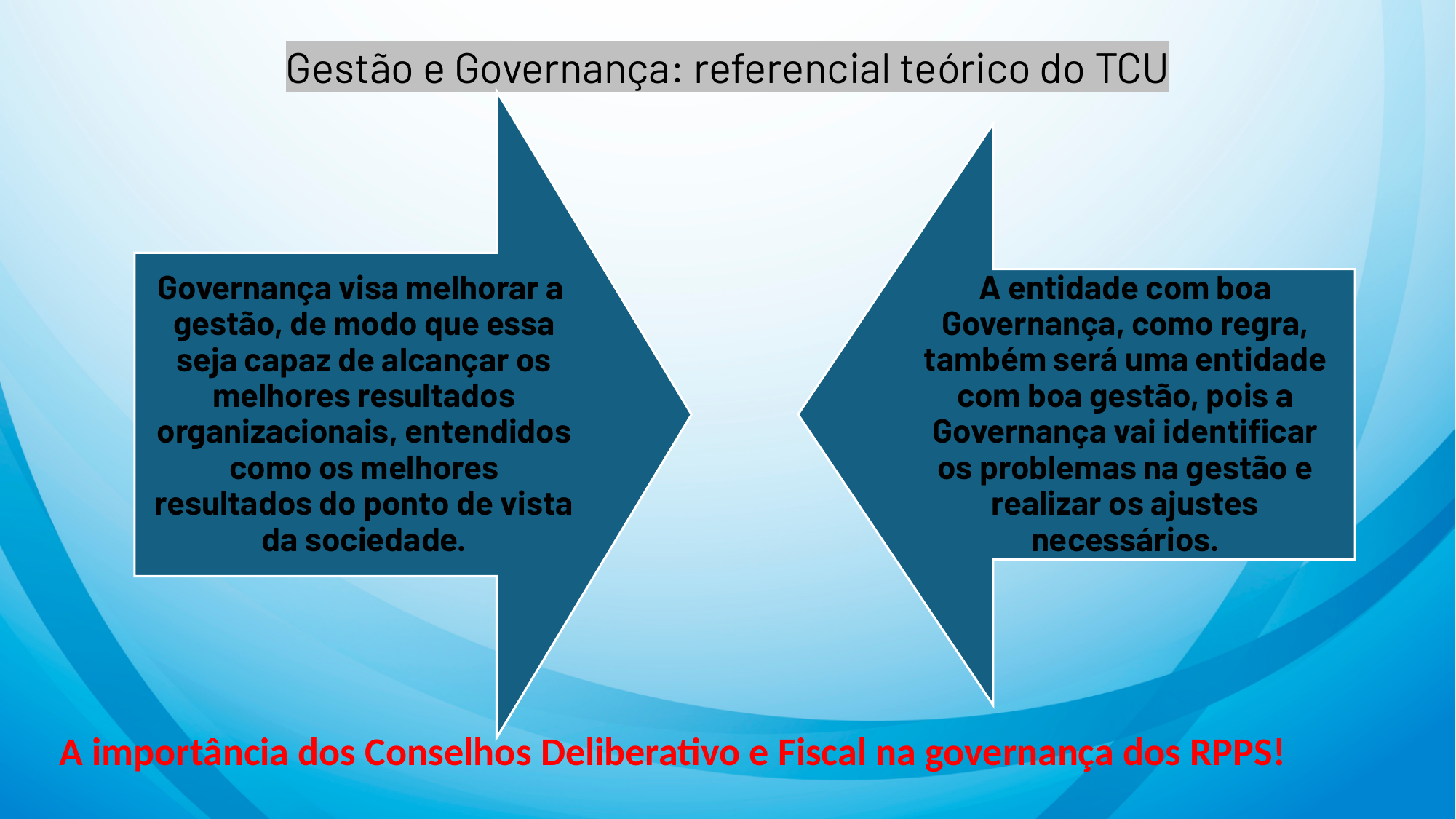

# Gestão e Governança: referencial teórico do TCU
Governança visa melhorar a  gestão, de modo que essa seja capaz de alcançar os melhores resultados organizacionais, entendidos como os melhores resultados do ponto de vista da sociedade.
A entidade com boa Governança, como regra, também será uma entidade com boa gestão, pois a Governança vai identificar os problemas na gestão e realizar os ajustes necessários.
A importância dos Conselhos Deliberativo e Fiscal na governança dos RPPS!